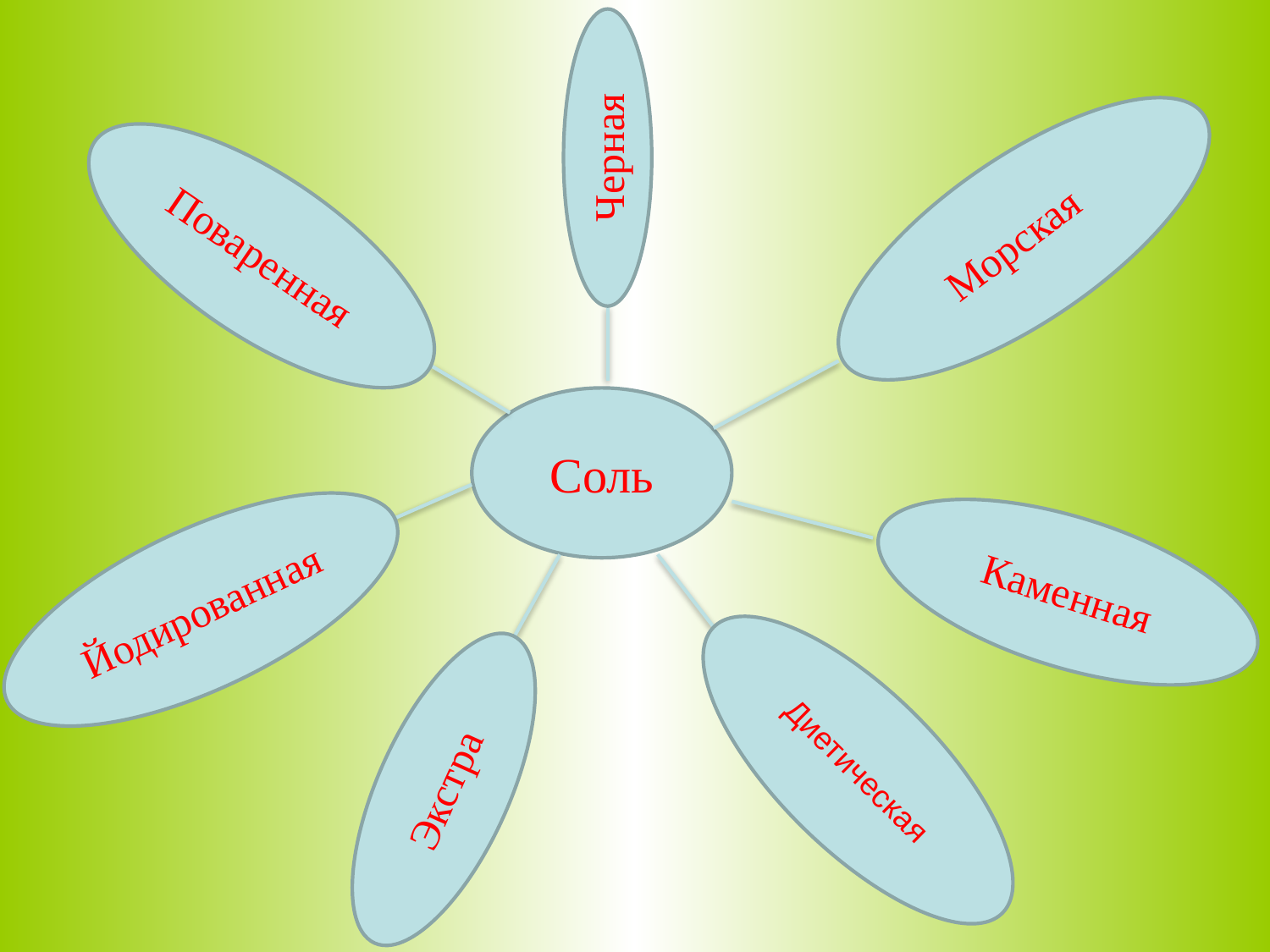

Черная

Поваренная
Морская
Соль
Каменная
Йодированная
Диетическая
Экстра